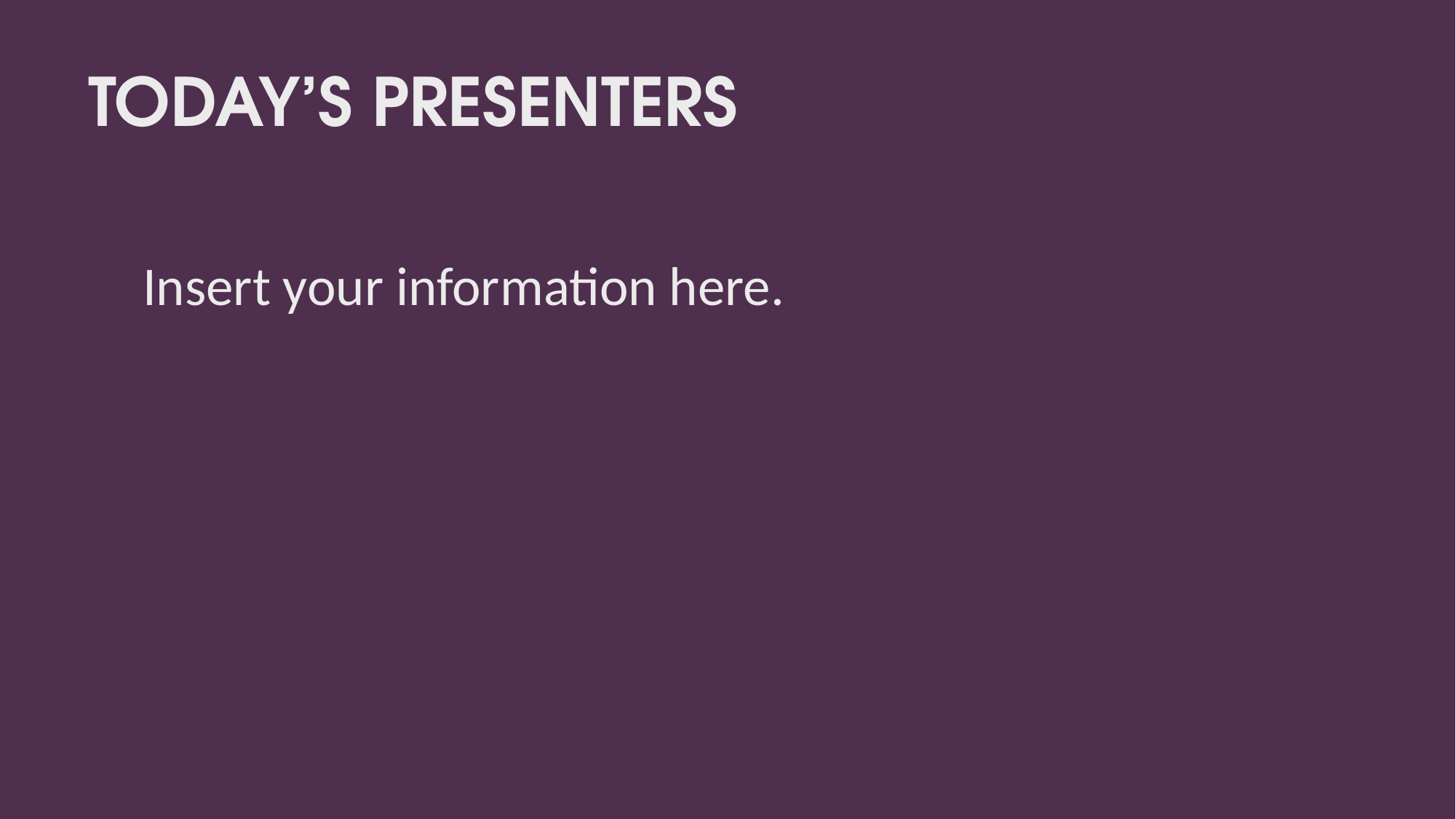

# TODAY’S PRESENTERS
Insert your information here.